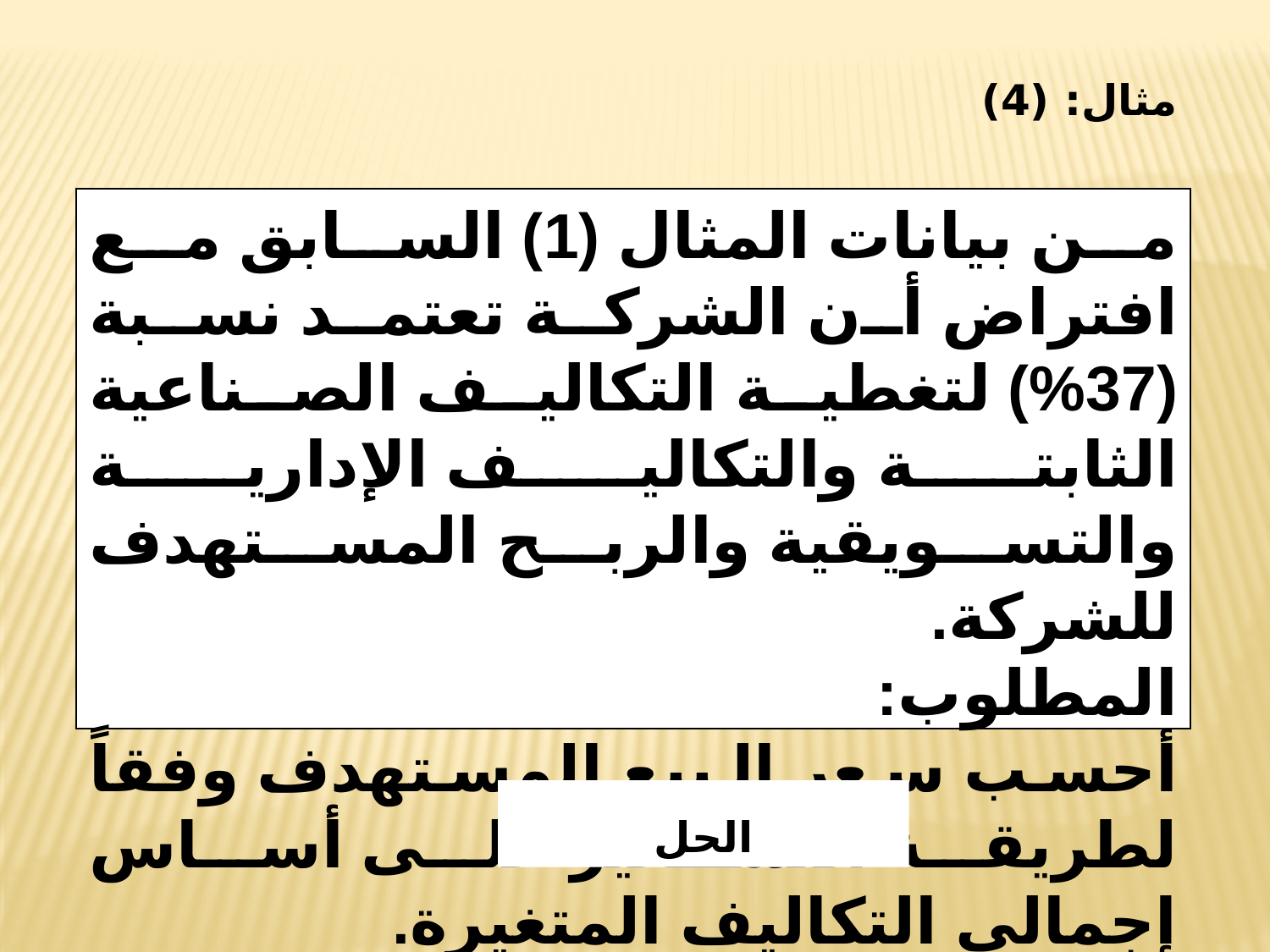

مثال: (4)
من بيانات المثال (1) السابق مع افتراض أن الشركة تعتمد نسبة (37%) لتغطية التكاليف الصناعية الثابتة والتكاليف الإدارية والتسويقية والربح المستهدف للشركة.
المطلوب:
أحسب سعر البيع المستهدف وفقاً لطريقة التسعير على أساس إجمالي التكاليف المتغيرة.

الحل